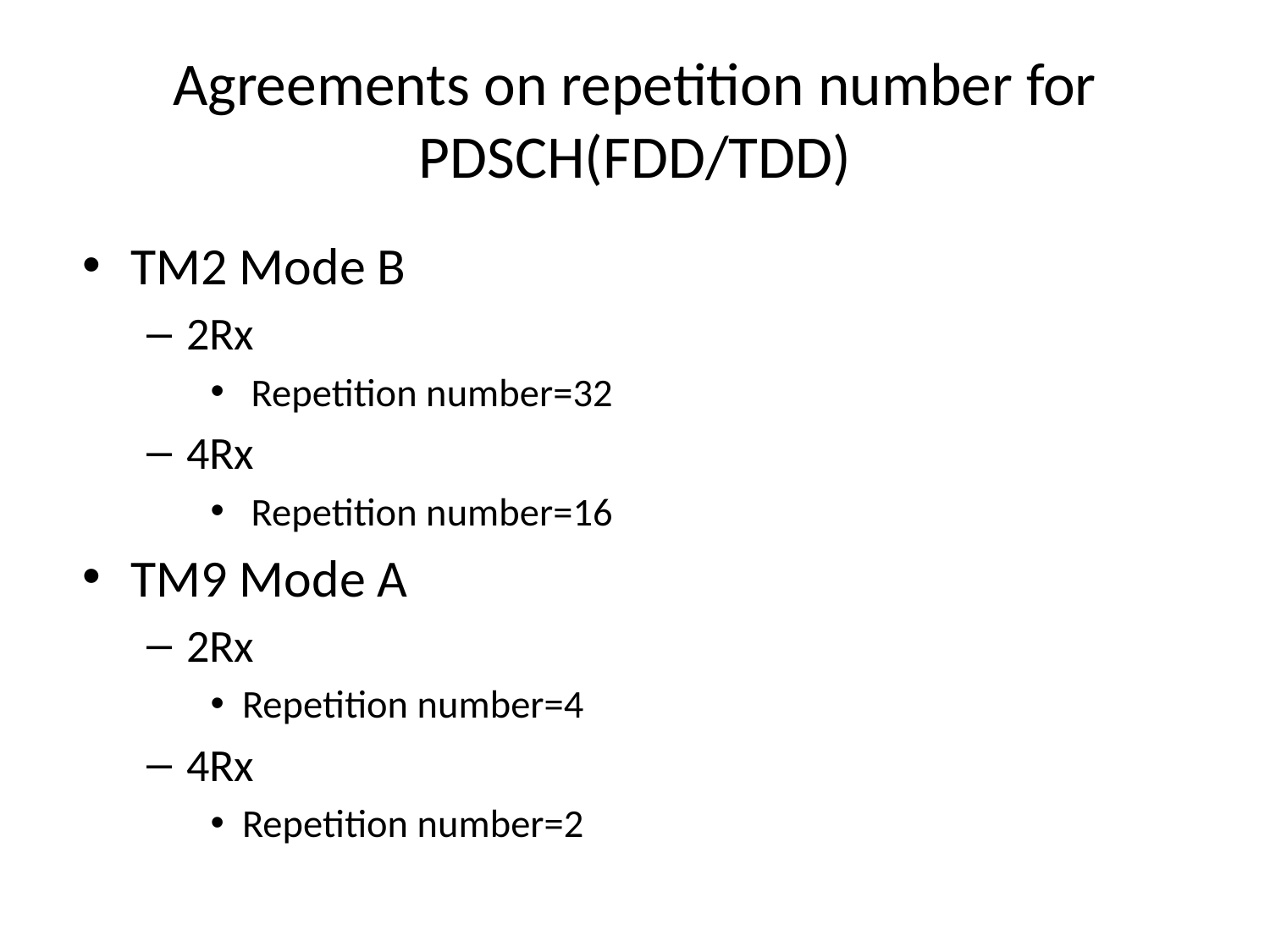

# Agreements on repetition number for PDSCH(FDD/TDD)
TM2 Mode B
2Rx
 Repetition number=32
4Rx
 Repetition number=16
TM9 Mode A
2Rx
Repetition number=4
4Rx
Repetition number=2